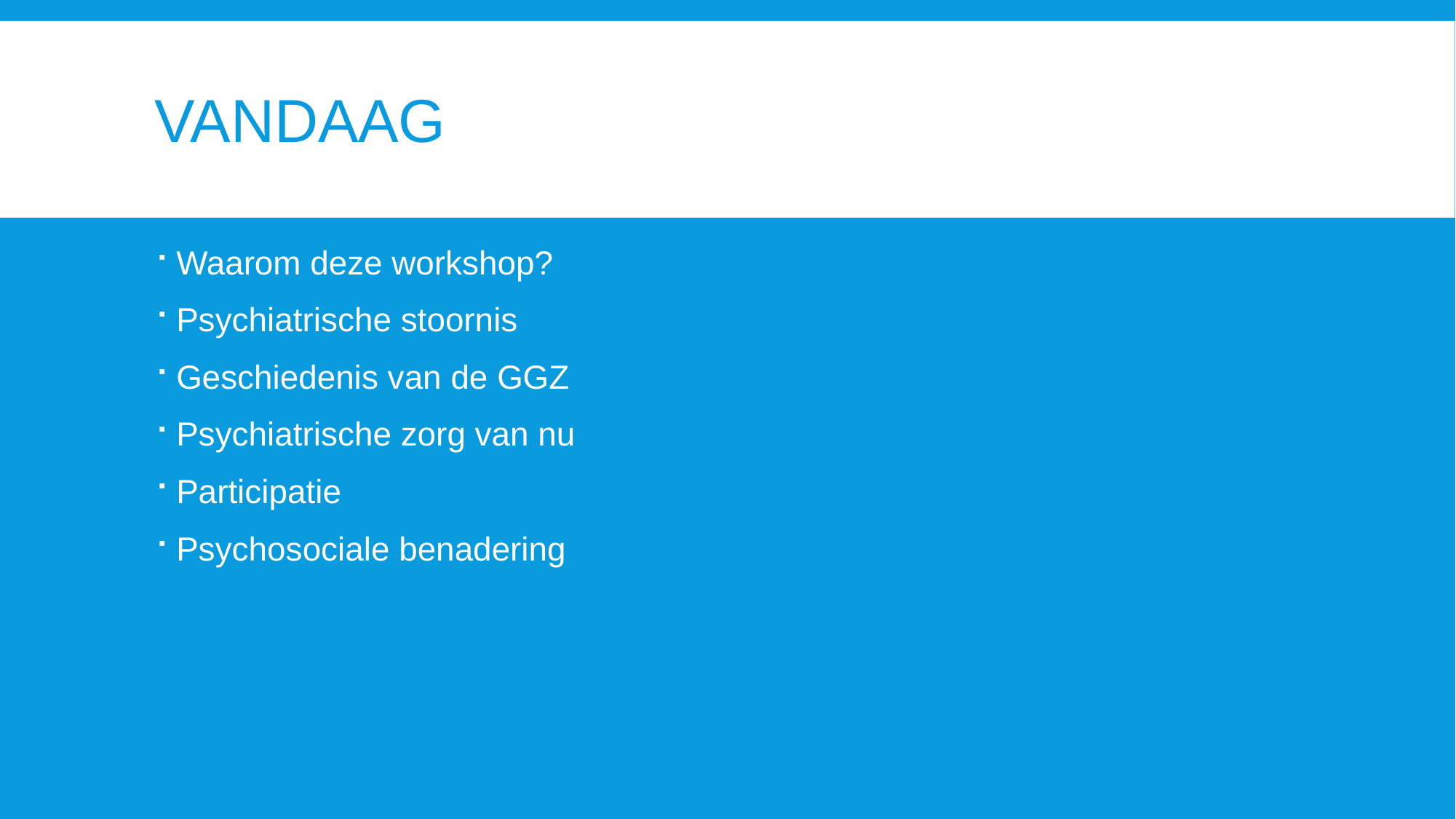

# Vandaag
Waarom deze workshop?
Psychiatrische stoornis
Geschiedenis van de GGZ
Psychiatrische zorg van nu
Participatie
Psychosociale benadering